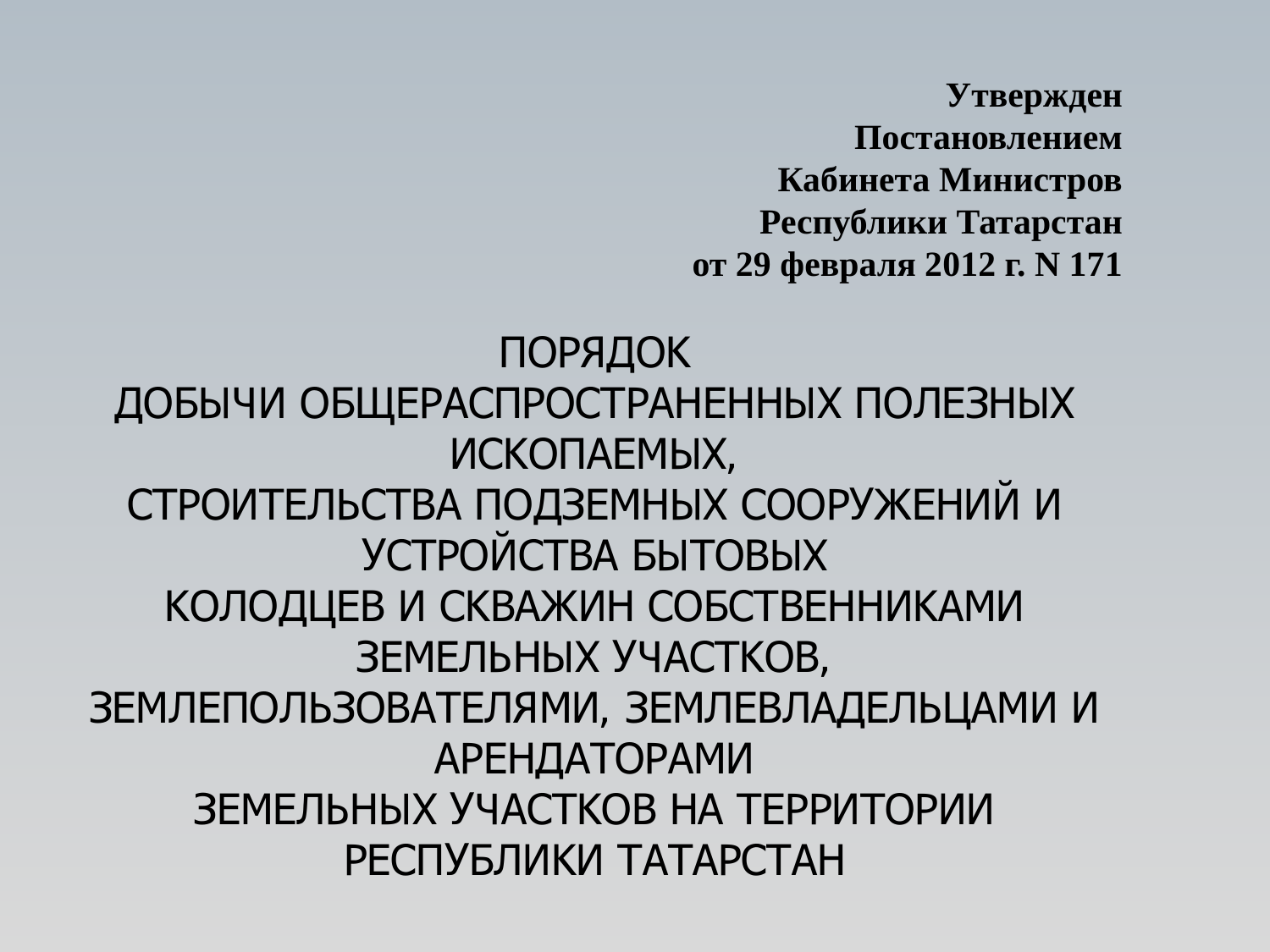

Утвержден
Постановлением
Кабинета Министров
Республики Татарстан
от 29 февраля 2012 г. N 171

ПОРЯДОК
ДОБЫЧИ ОБЩЕРАСПРОСТРАНЕННЫХ ПОЛЕЗНЫХ ИСКОПАЕМЫХ,
СТРОИТЕЛЬСТВА ПОДЗЕМНЫХ СООРУЖЕНИЙ И УСТРОЙСТВА БЫТОВЫХ
КОЛОДЦЕВ И СКВАЖИН СОБСТВЕННИКАМИ ЗЕМЕЛЬНЫХ УЧАСТКОВ,
ЗЕМЛЕПОЛЬЗОВАТЕЛЯМИ, ЗЕМЛЕВЛАДЕЛЬЦАМИ И АРЕНДАТОРАМИ
ЗЕМЕЛЬНЫХ УЧАСТКОВ НА ТЕРРИТОРИИ РЕСПУБЛИКИ ТАТАРСТАН